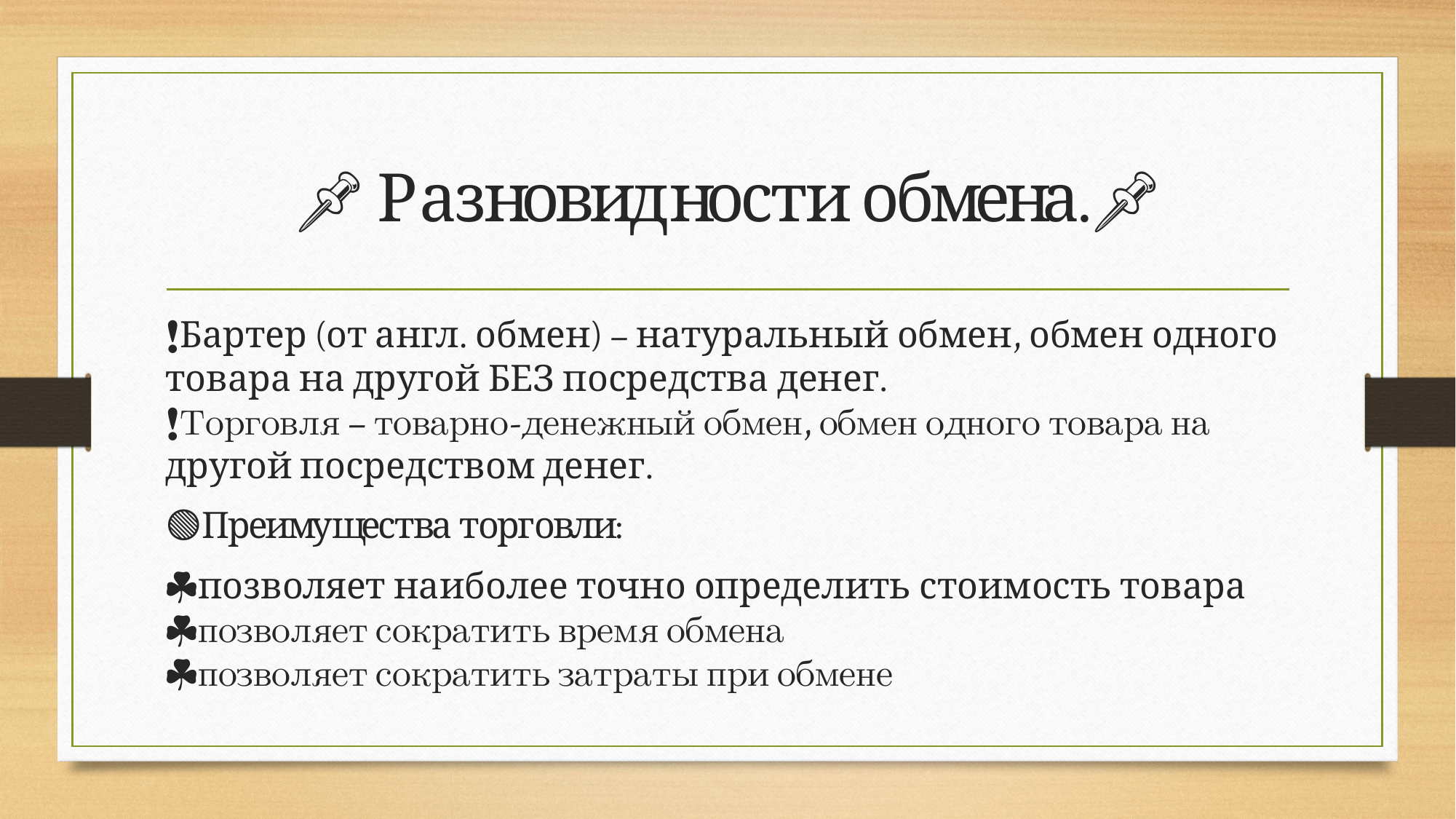

# 📌 Разновидности обмена.📌
❗️Бартер (от англ. обмен) – натуральный обмен, обмен одного товара на другой БЕЗ посредства денег.
❗️Торговля – товарно-денежный обмен, обмен одного товара на другой посредством денег.
🟢Преимущества торговли:
☘позволяет наиболее точно определить стоимость товара
☘позволяет сократить время обмена
☘позволяет сократить затраты при обмене